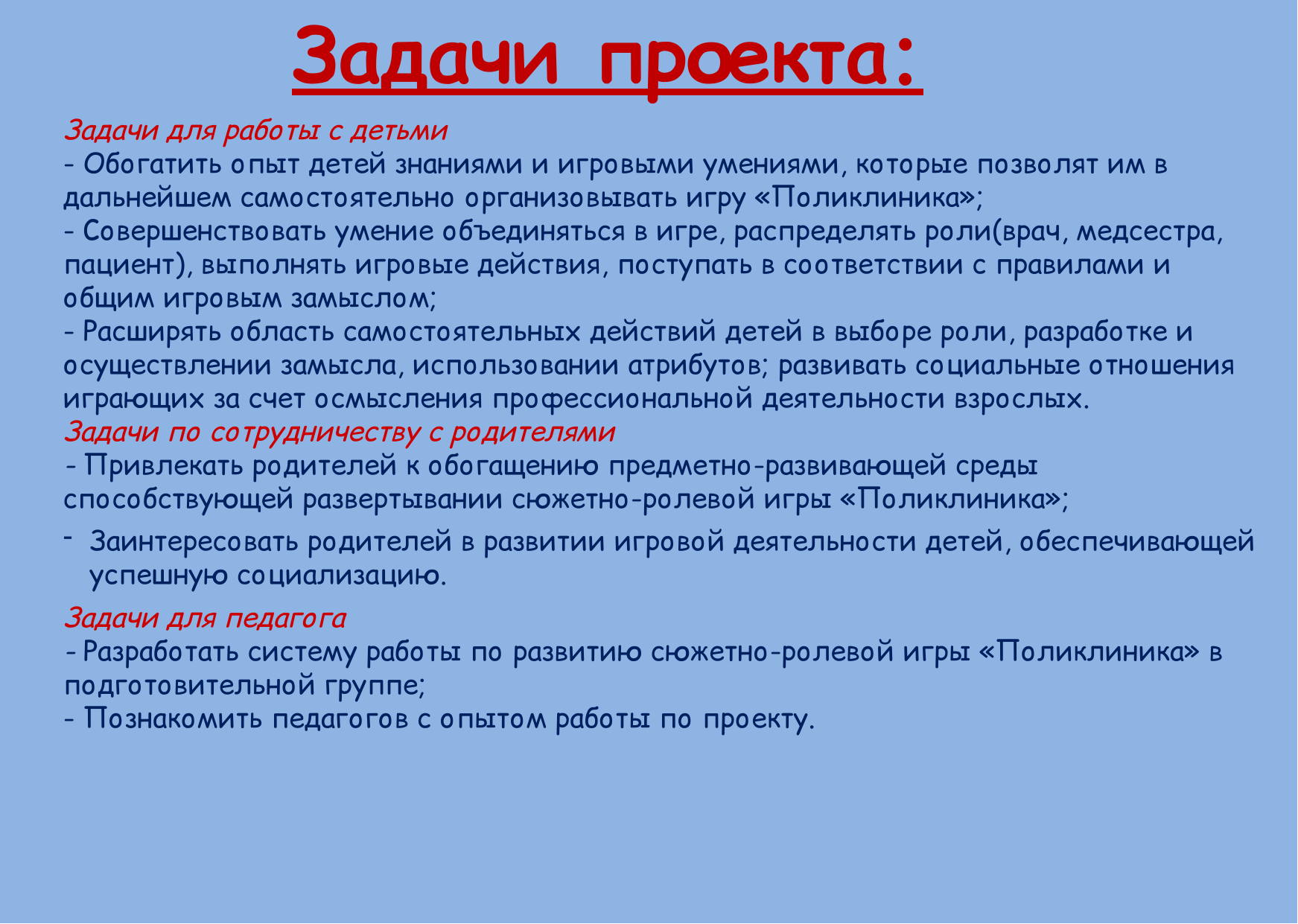

Задачи проекта:
Задачи для работы с детьми
- Обогатить опыт детей знаниями и игровыми умениями, которые позволят им в дальнейшем самостоятельно организовывать игру «Поликлиника»;
- Совершенствовать умение объединяться в игре, распределять роли(врач, медсестра, пациент), выполнять игровые действия, поступать в соответствии с правилами и общим игровым замыслом;
- Расширять область самостоятельных действий детей в выборе роли, разработке и осуществлении замысла, использовании атрибутов; развивать социальные отношения  играющих за счет осмысления профессиональной деятельности взрослых.
Задачи по сотрудничеству с родителями
- Привлекать родителей к обогащению предметно-развивающей среды способствующей развертывании сюжетно-ролевой игры «Поликлиника»;
Заинтересовать родителей в развитии игровой деятельности детей, обеспечивающей успешную социализацию.
Задачи для педагога
- Разработать систему работы по развитию сюжетно-ролевой игры «Поликлиника» в подготовительной группе;
- Познакомить педагогов с опытом работы по проекту.

#